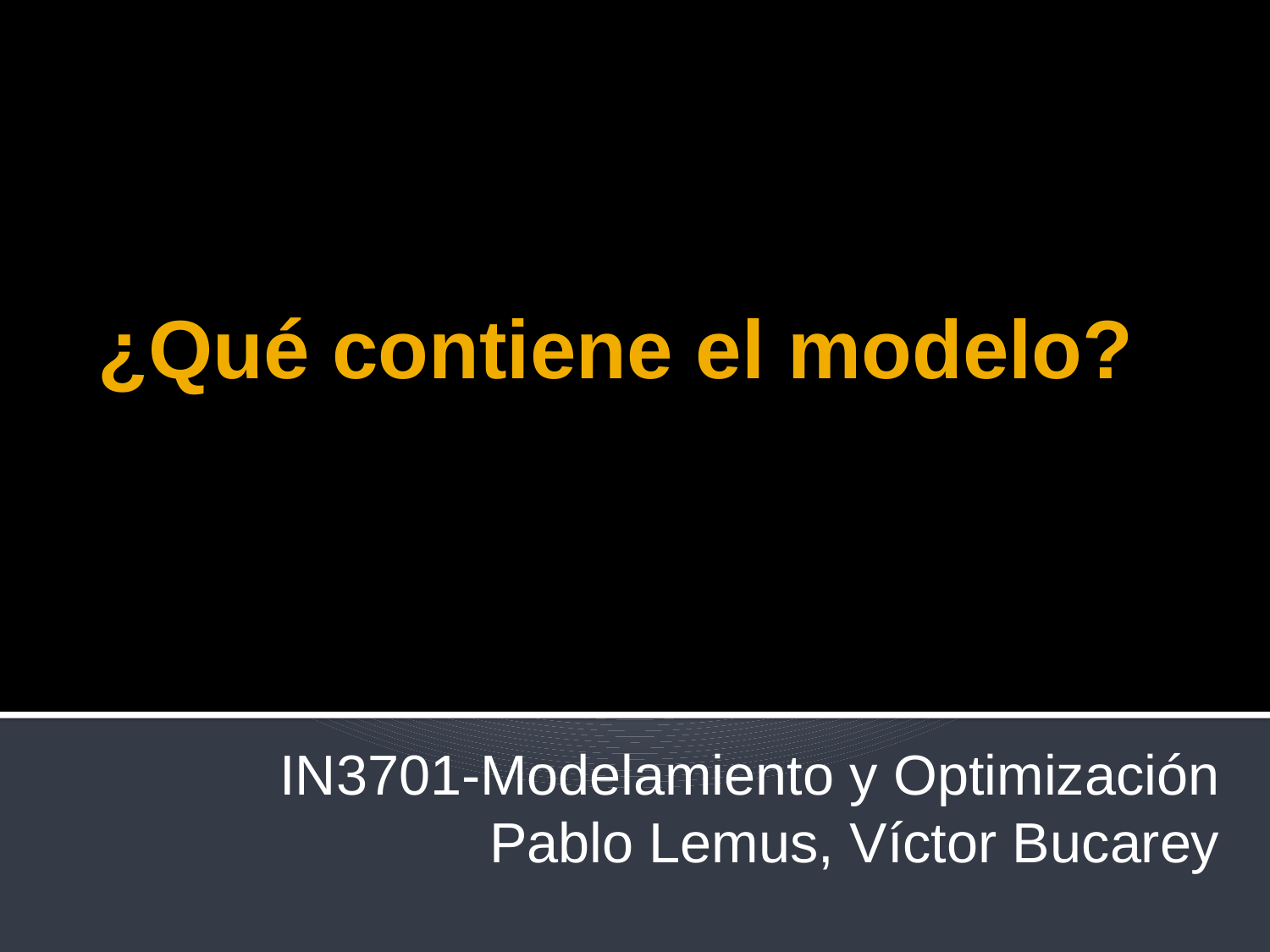

# ¿Qué contiene el modelo?
IN3701-Modelamiento y Optimización
Pablo Lemus, Víctor Bucarey